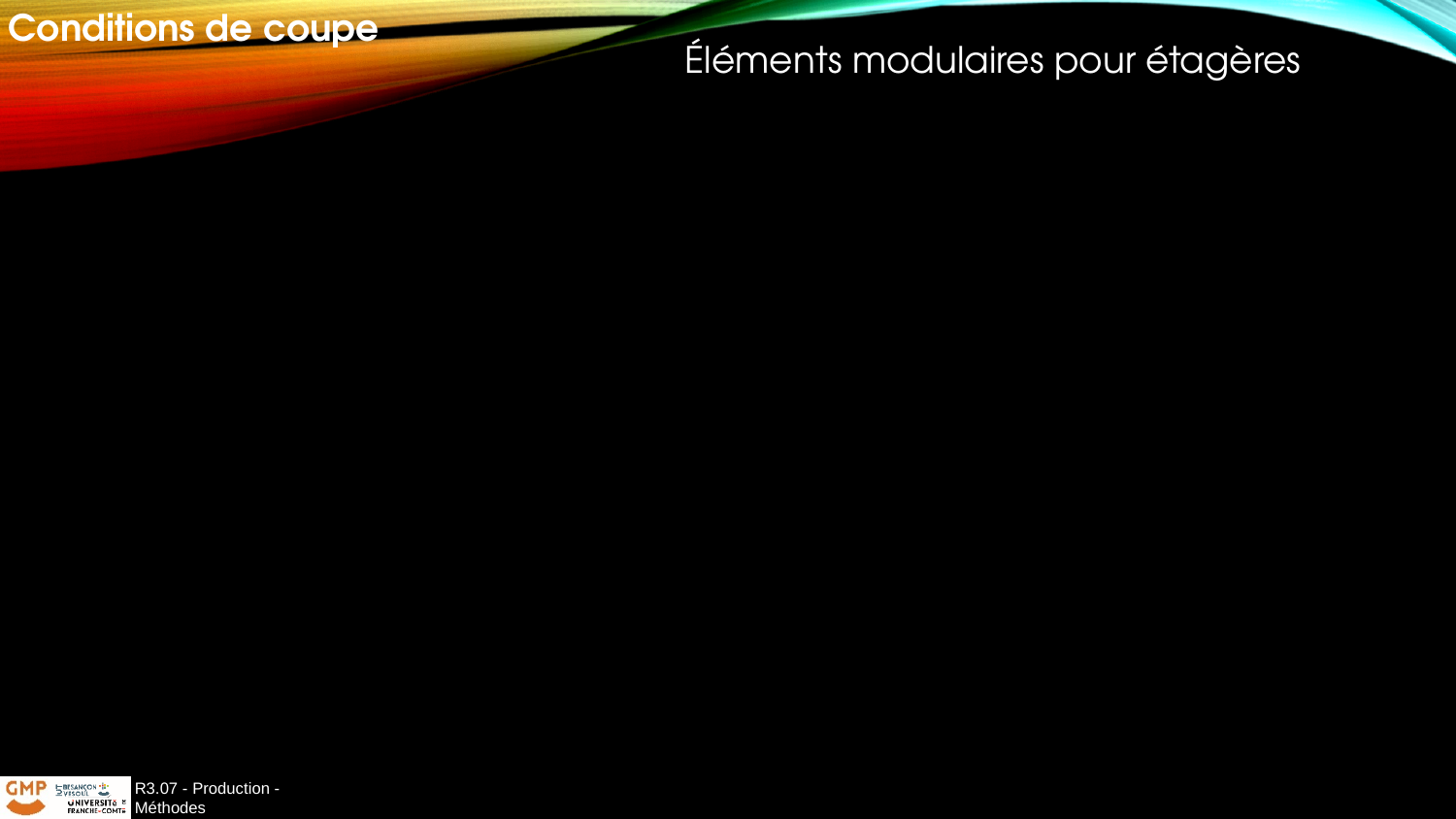

Conditions de coupe
Éléments modulaires pour étagères